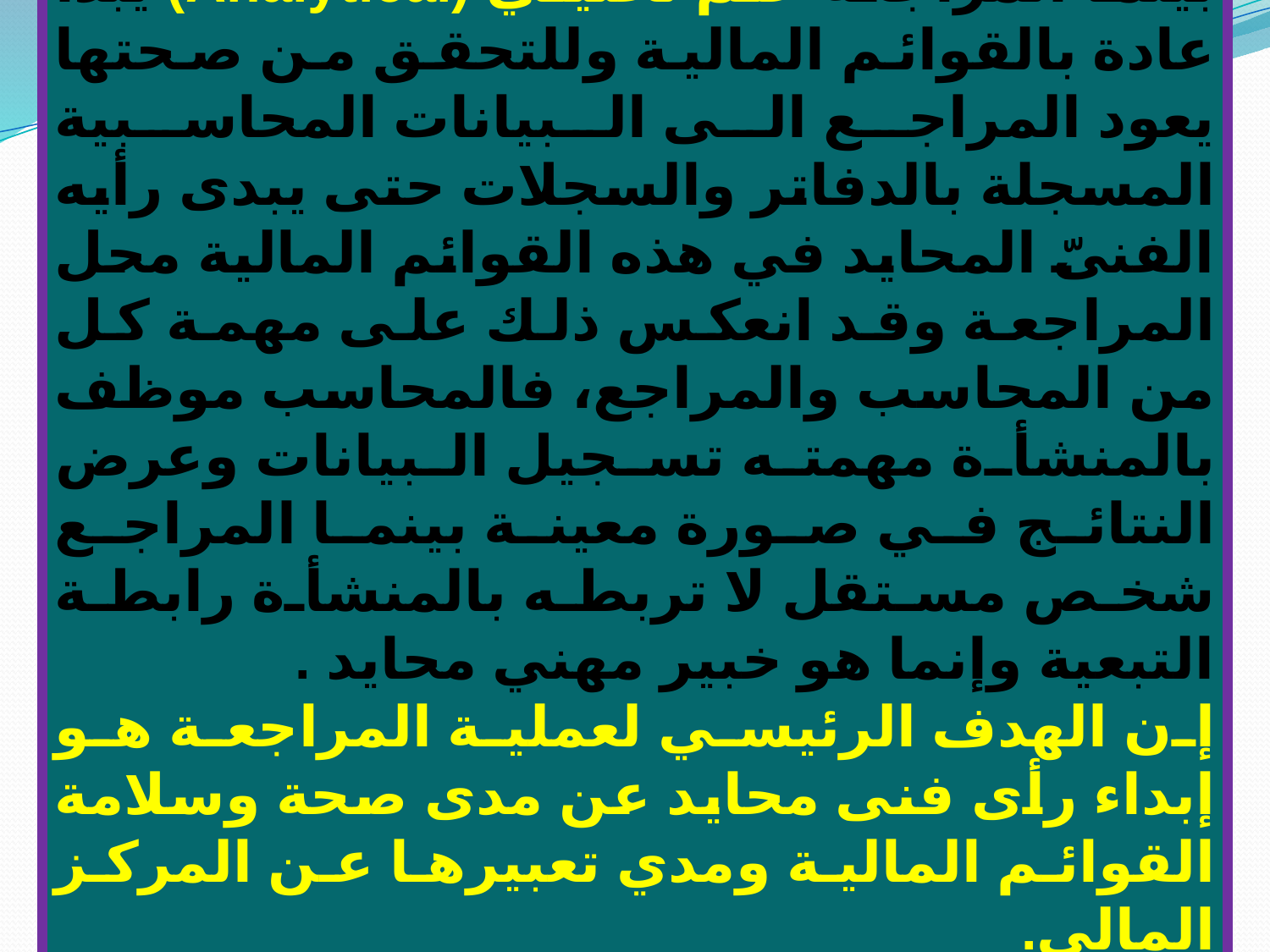

بينما المراجعة علم تحليلي (Analytical) يبدأ عادة بالقوائم المالية وللتحقق من صحتها يعود المراجع الى البيانات المحاسبية المسجلة بالدفاتر والسجلات حتى يبدى رأيه الفنىّ المحايد في هذه القوائم المالية محل المراجعة وقد انعكس ذلك على مهمة كل من المحاسب والمراجع، فالمحاسب موظف بالمنشأة مهمته تسجيل البيانات وعرض النتائج في صورة معينة بينما المراجع شخص مستقل لا تربطه بالمنشأة رابطة التبعية وإنما هو خبير مهني محايد .
إن الهدف الرئيسي لعملية المراجعة هو إبداء رأى فنى محايد عن مدى صحة وسلامة القوائم المالية ومدي تعبيرها عن المركز المالى.